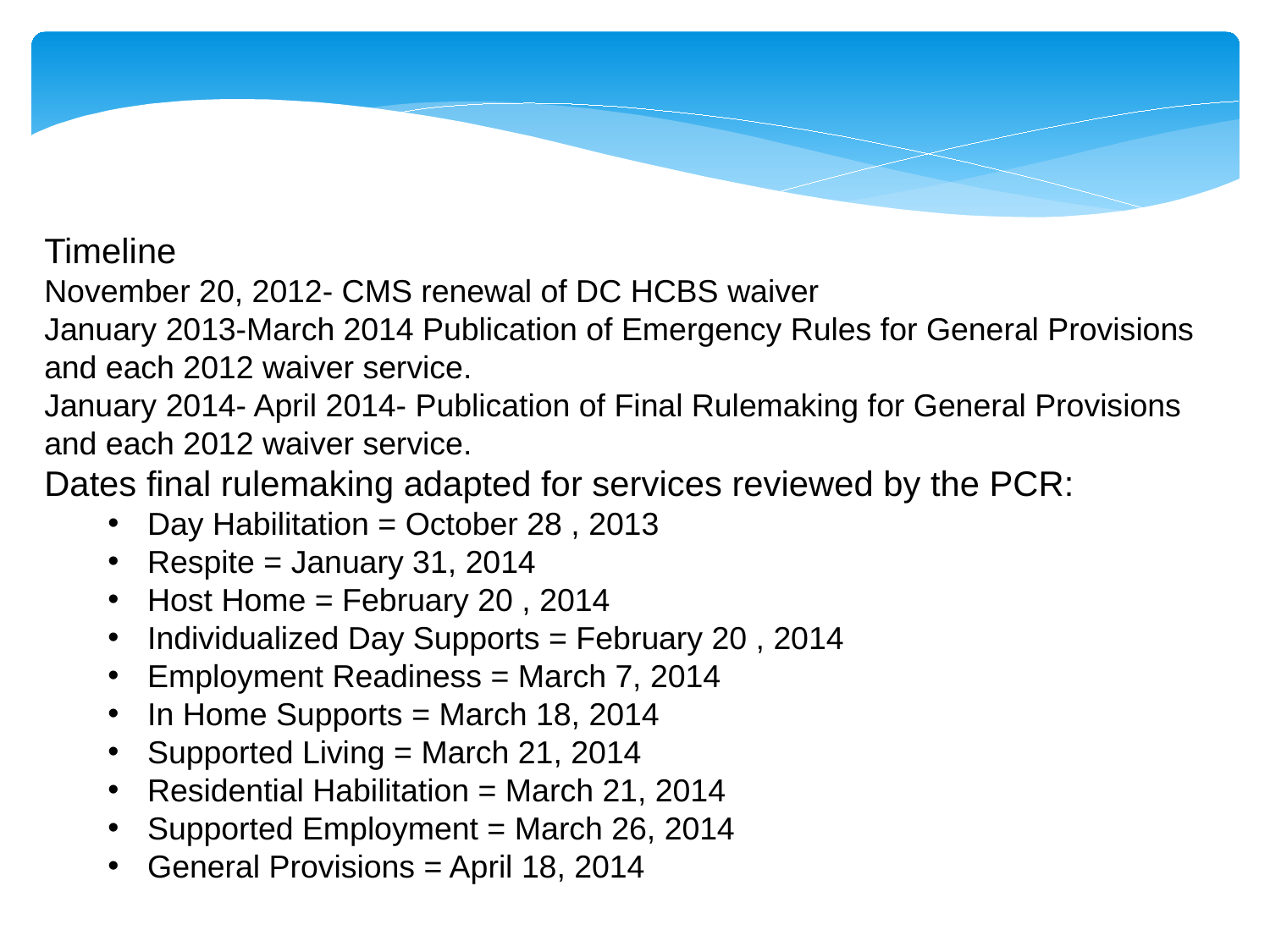

Timeline
November 20, 2012- CMS renewal of DC HCBS waiver
January 2013-March 2014 Publication of Emergency Rules for General Provisions and each 2012 waiver service.
January 2014- April 2014- Publication of Final Rulemaking for General Provisions and each 2012 waiver service.
Dates final rulemaking adapted for services reviewed by the PCR:
Day Habilitation = October 28 , 2013
Respite = January 31, 2014
Host Home = February 20 , 2014
Individualized Day Supports = February 20 , 2014
Employment Readiness = March 7, 2014
In Home Supports = March 18, 2014
Supported Living = March 21, 2014
Residential Habilitation = March 21, 2014
Supported Employment = March 26, 2014
General Provisions = April 18, 2014